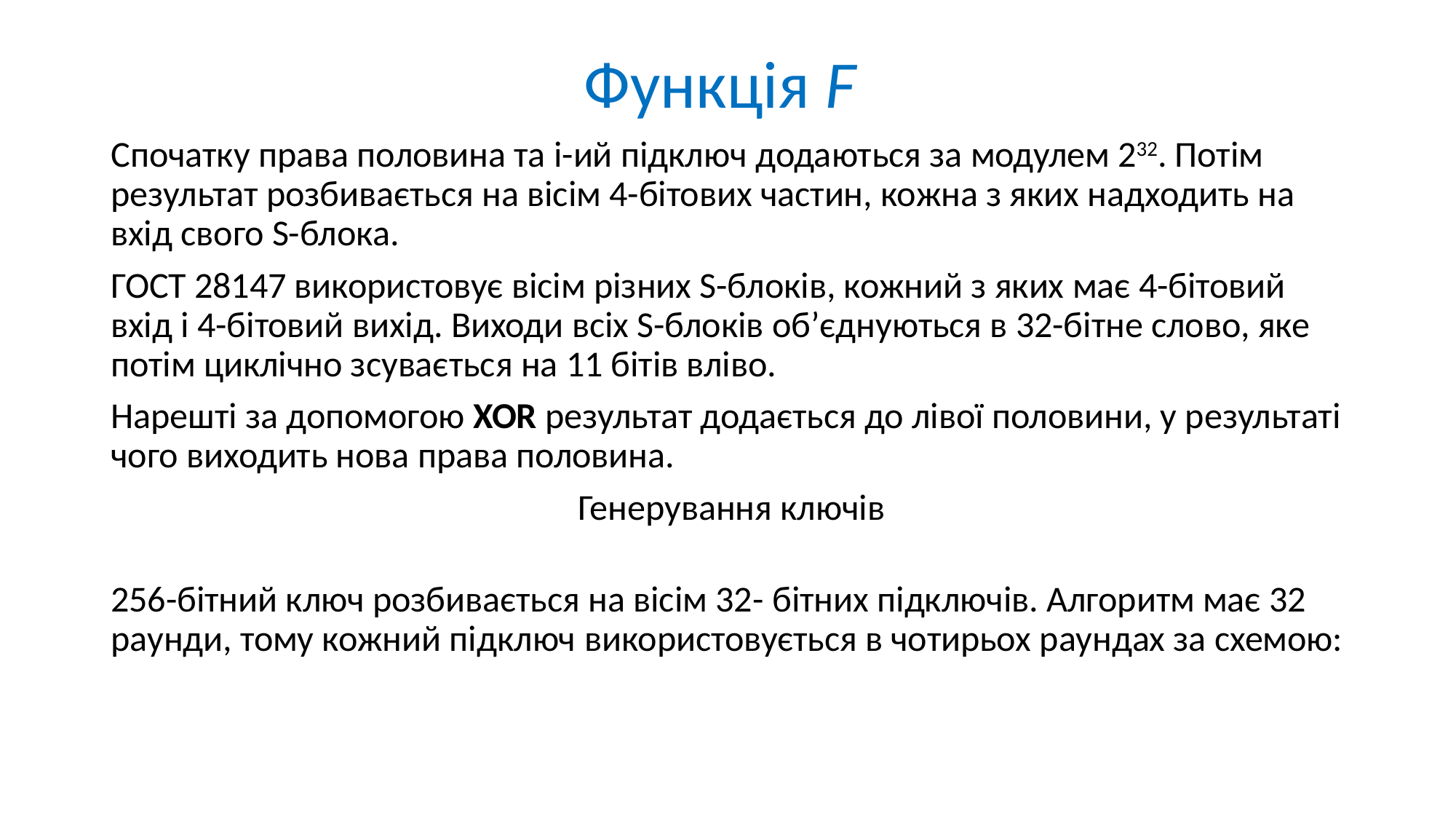

# Функція F
Спочатку права половина та i-ий підключ додаються за модулем 232. Потім результат розбивається на вісім 4-бітових частин, кожна з яких надходить на вхід свого S-блока.
ГОСТ 28147 використовує вісім різних S-блоків, кожний з яких має 4-бітовий  вхід і 4-бітовий вихід. Виходи всіх S-блоків об’єднуються в 32-бітне слово, яке потім циклічно зсувається на 11 бітів вліво.
Нарешті за допомогою XOR результат додається до лівої половини, у результаті чого виходить нова права половина.
 Генерування ключів
256-бітний ключ розбивається на вісім 32- бітних підключів. Алгоритм має 32 раунди, тому кожний підключ використовується в чотирьох раундах за схемою: